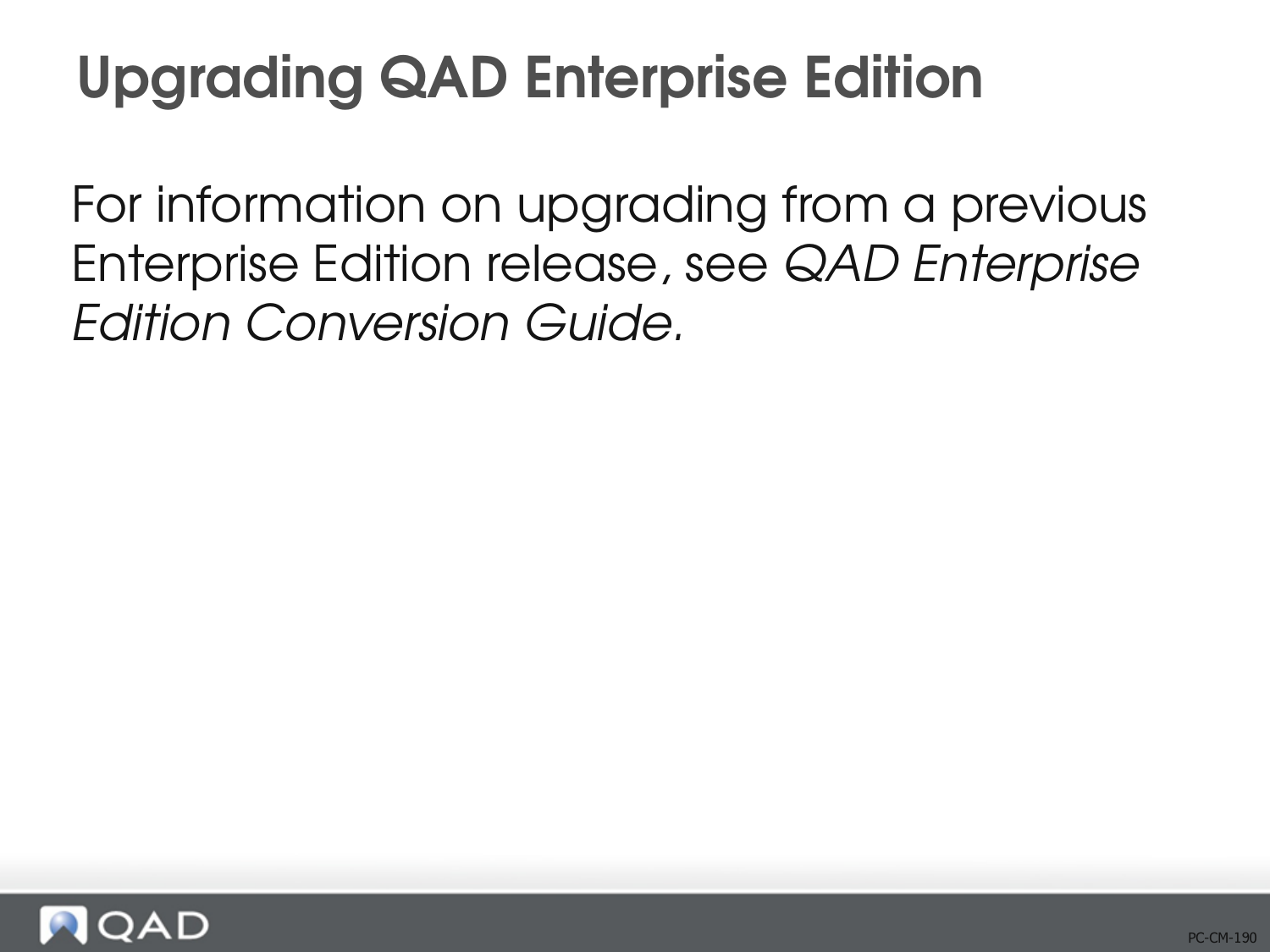

# Upgrading QAD Enterprise Edition
For information on upgrading from a previous Enterprise Edition release, see QAD Enterprise Edition Conversion Guide.
PC-CM-190